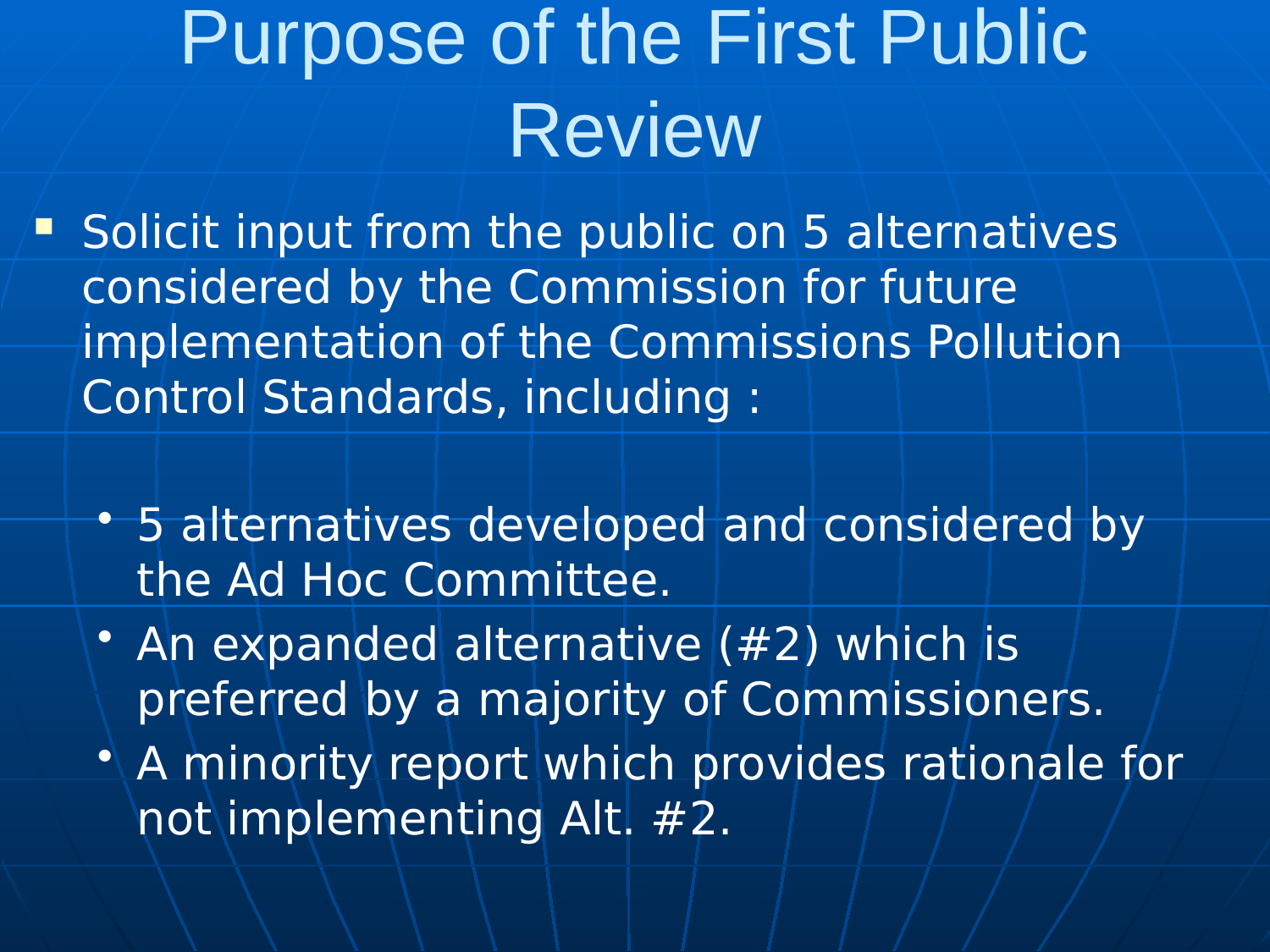

# Purpose of the First Public Review
Solicit input from the public on 5 alternatives considered by the Commission for future implementation of the Commissions Pollution Control Standards, including :

5 alternatives developed and considered by the Ad Hoc Committee.
An expanded alternative (#2) which is preferred by a majority of Commissioners.
A minority report which provides rationale for not implementing Alt. #2.